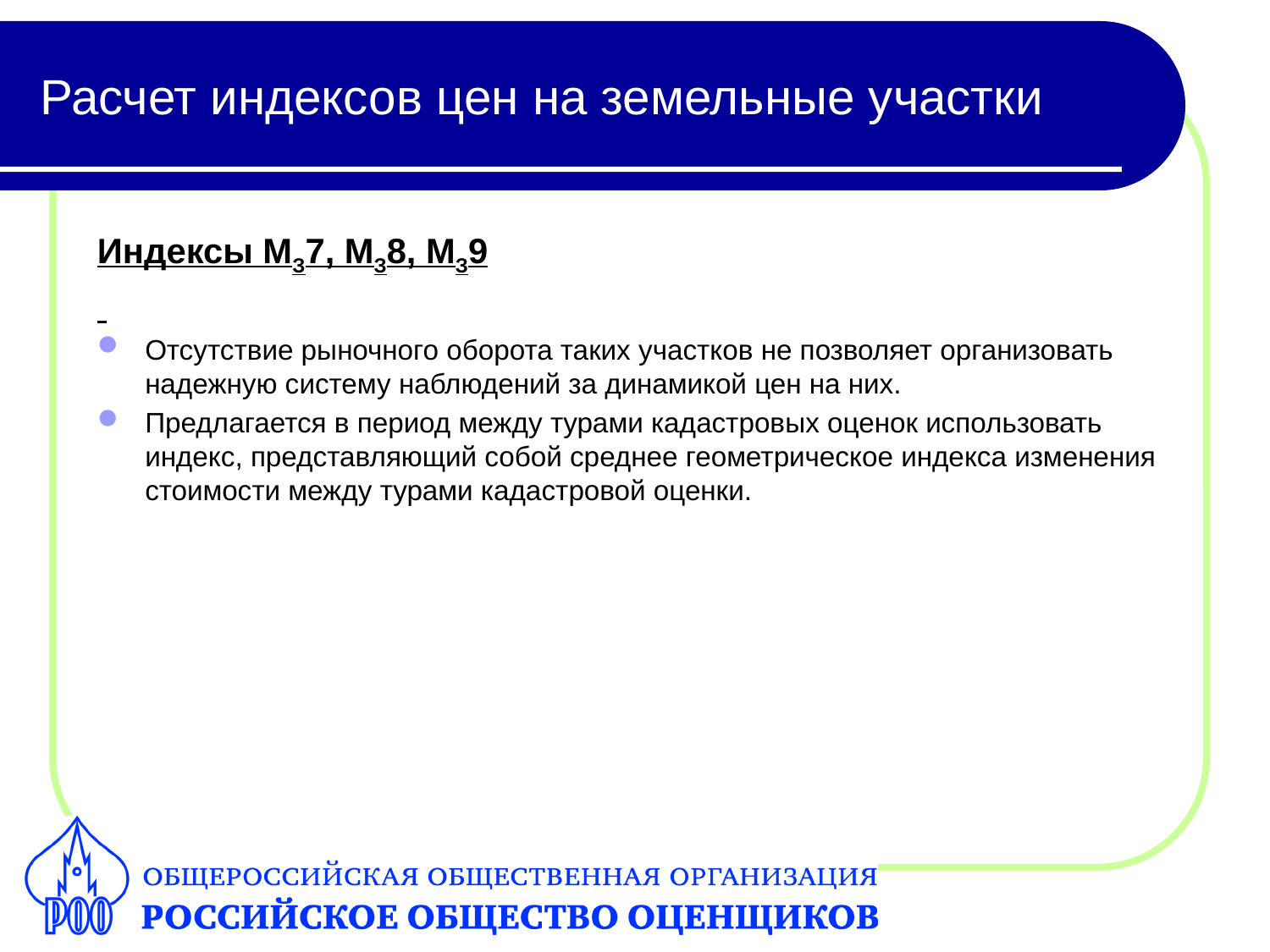

# Расчет индексов цен на земельные участки
Индексы МЗ7, МЗ8, МЗ9

Отсутствие рыночного оборота таких участков не позволяет организовать надежную систему наблюдений за динамикой цен на них.
Предлагается в период между турами кадастровых оценок использовать индекс, представляющий собой среднее геометрическое индекса изменения стоимости между турами кадастровой оценки.